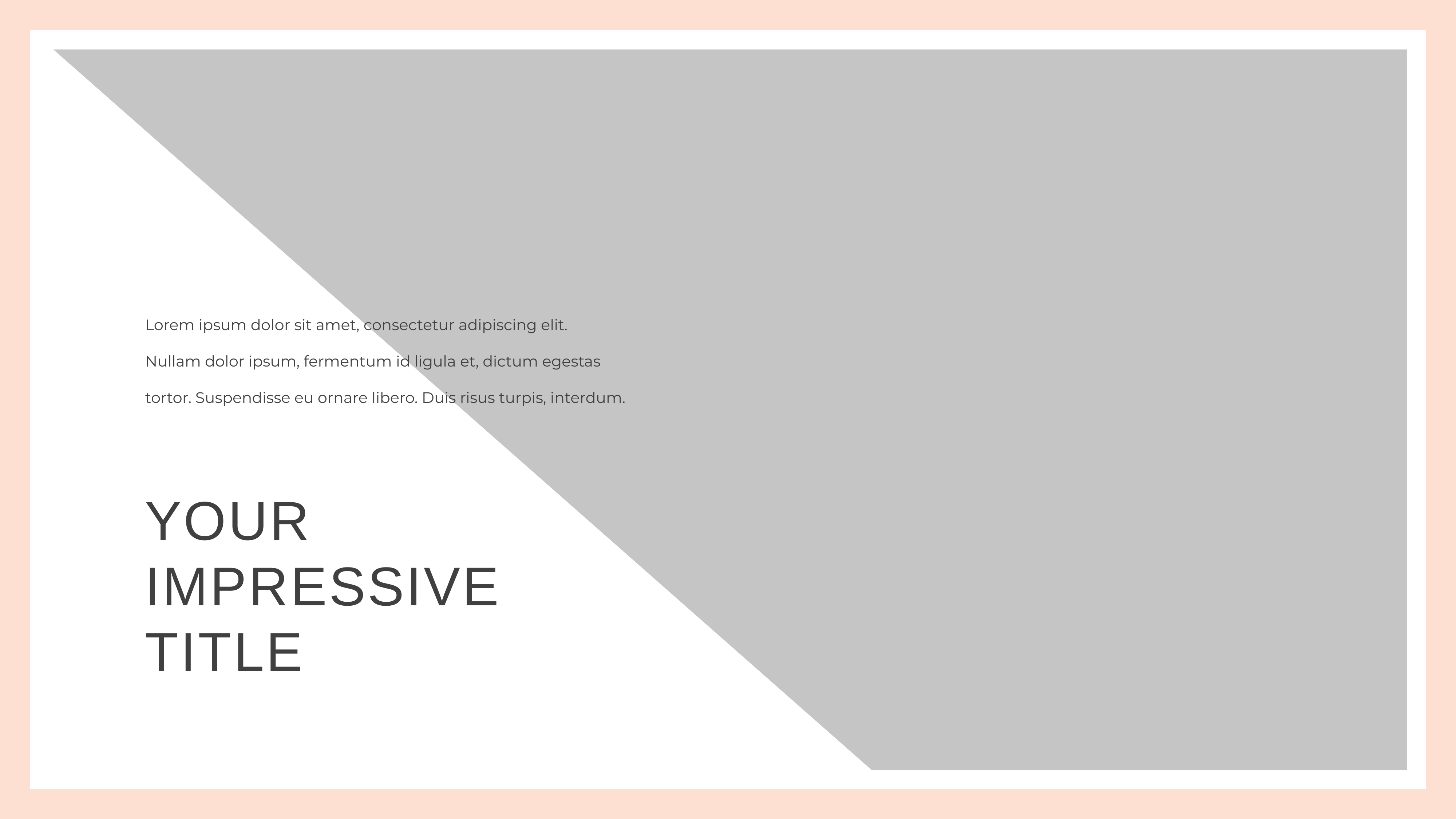

Lorem ipsum dolor sit amet, consectetur adipiscing elit.
Nullam dolor ipsum, fermentum id ligula et, dictum egestas tortor. Suspendisse eu ornare libero. Duis risus turpis, interdum.
YOUR
IMPRESSIVE
TITLE